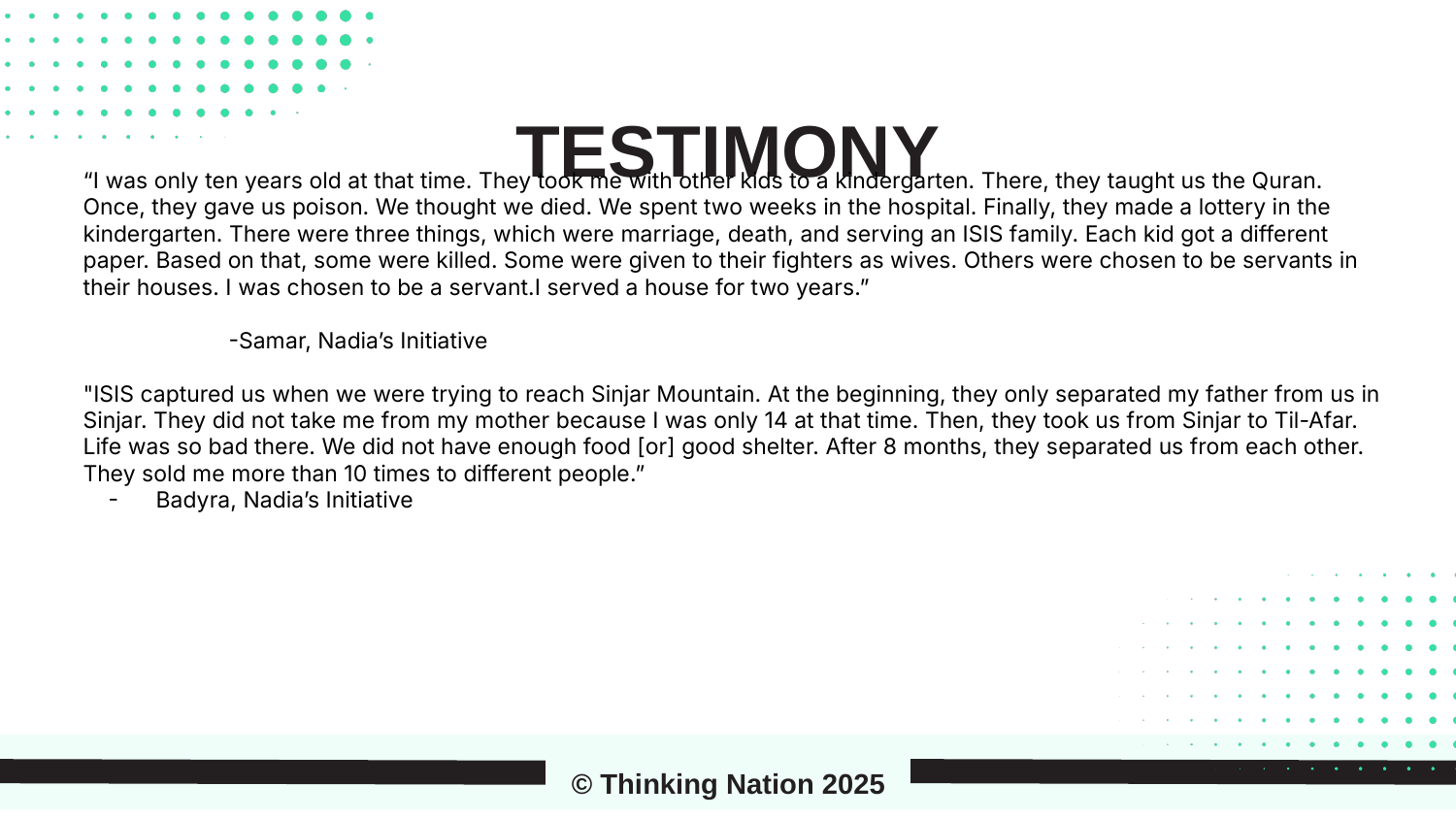

TESTIMONY
“I was only ten years old at that time. They took me with other kids to a kindergarten. There, they taught us the Quran. Once, they gave us poison. We thought we died. We spent two weeks in the hospital. Finally, they made a lottery in the kindergarten. There were three things, which were marriage, death, and serving an ISIS family. Each kid got a different paper. Based on that, some were killed. Some were given to their fighters as wives. Others were chosen to be servants in their houses. I was chosen to be a servant.I served a house for two years.”

	-Samar, Nadia’s Initiative

"ISIS captured us when we were trying to reach Sinjar Mountain. At the beginning, they only separated my father from us in Sinjar. They did not take me from my mother because I was only 14 at that time. Then, they took us from Sinjar to Til-Afar. Life was so bad there. We did not have enough food [or] good shelter. After 8 months, they separated us from each other. They sold me more than 10 times to different people.”
Badyra, Nadia’s Initiative

© Thinking Nation 2025